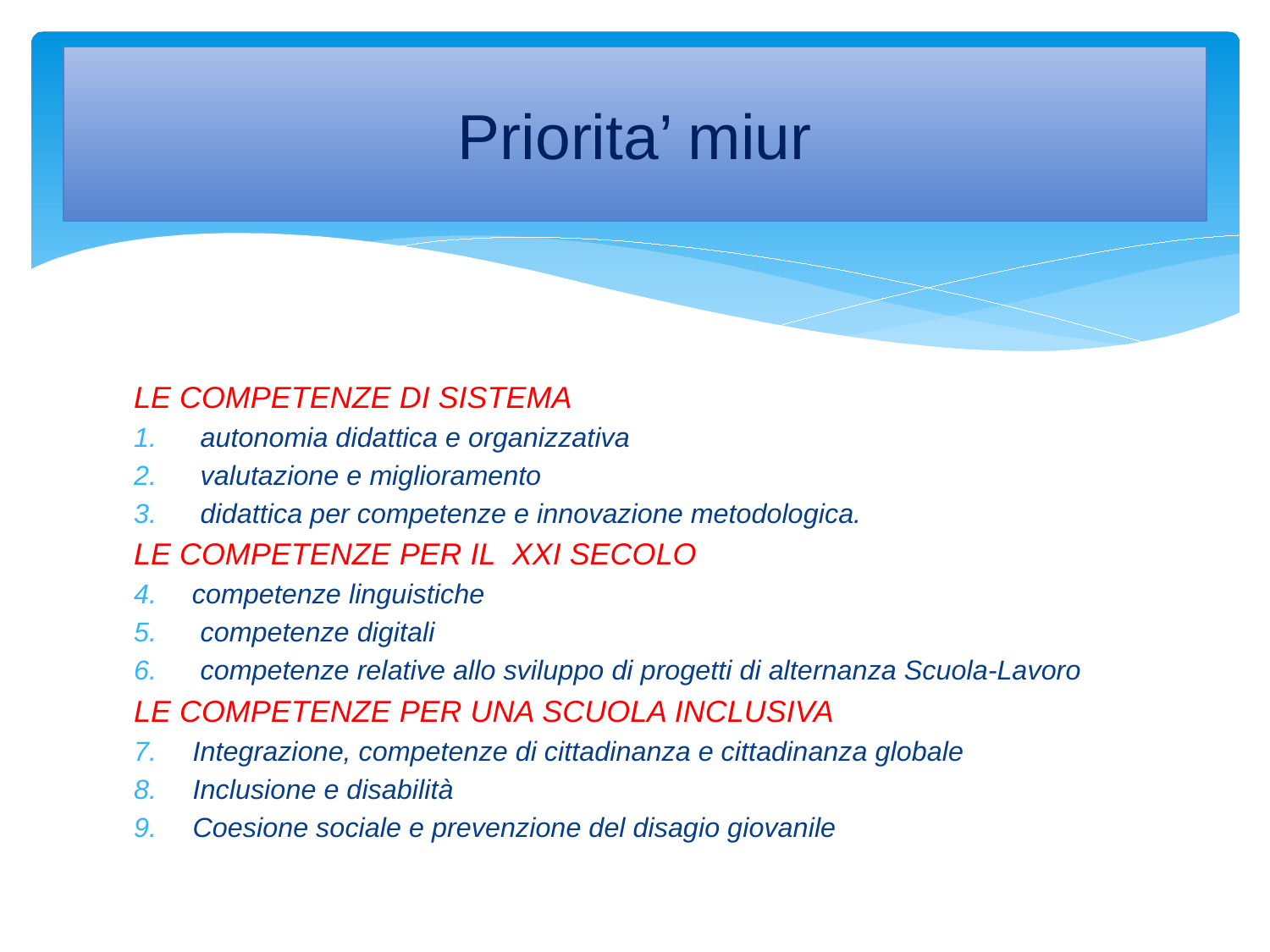

# Priorita’ miur
LE COMPETENZE DI SISTEMA
 autonomia didattica e organizzativa
 valutazione e miglioramento
 didattica per competenze e innovazione metodologica.
LE COMPETENZE PER IL  XXI SECOLO
   competenze linguistiche
 competenze digitali
 competenze relative allo sviluppo di progetti di alternanza Scuola-Lavoro
LE COMPETENZE PER UNA SCUOLA INCLUSIVA
Integrazione, competenze di cittadinanza e cittadinanza globale
Inclusione e disabilità
Coesione sociale e prevenzione del disagio giovanile